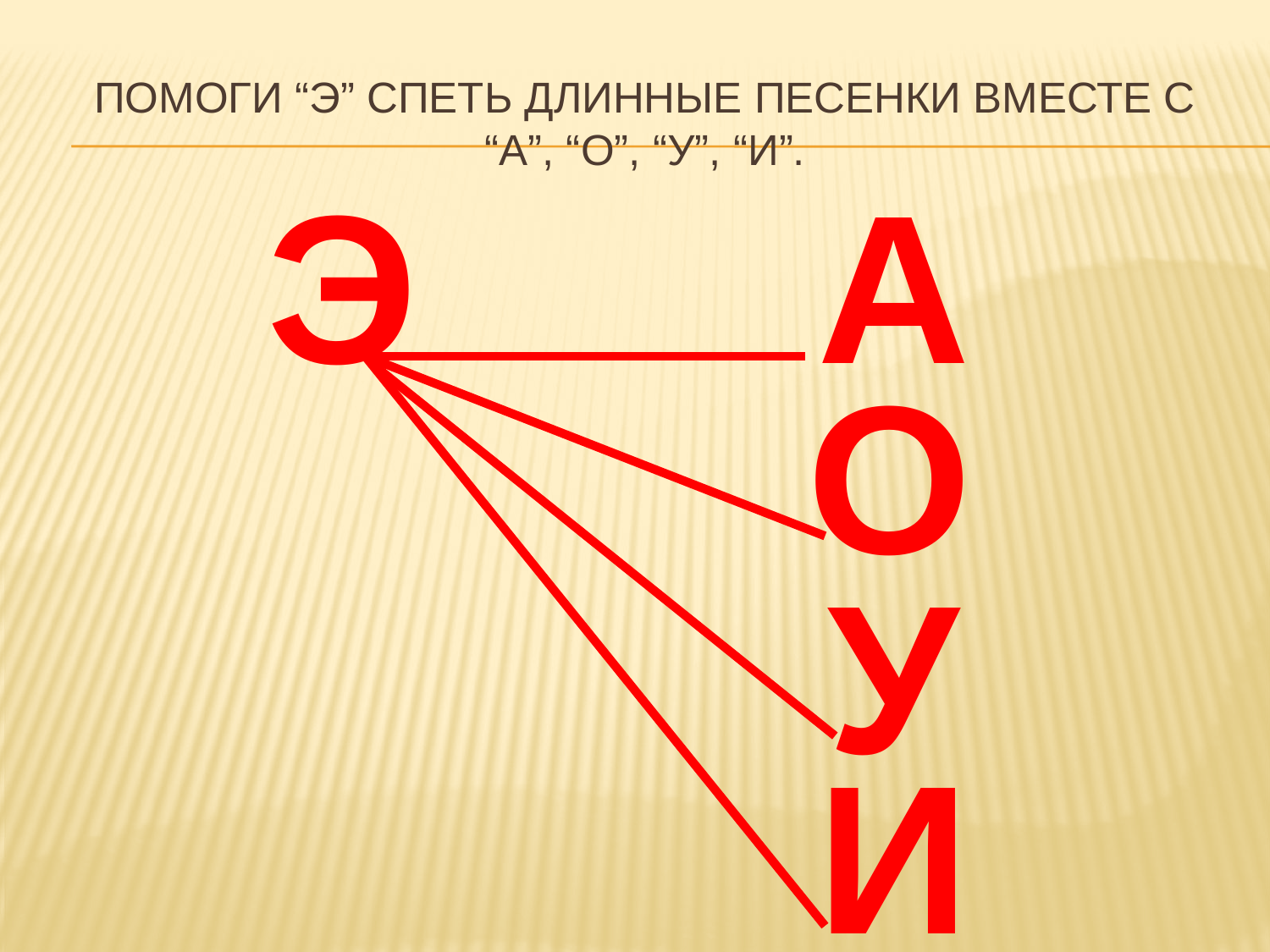

# Помоги “э” спеть длиннЫЕ песенкИ вместе с “А”, “о”, “У”, “И”.
Э
А
О
У
И